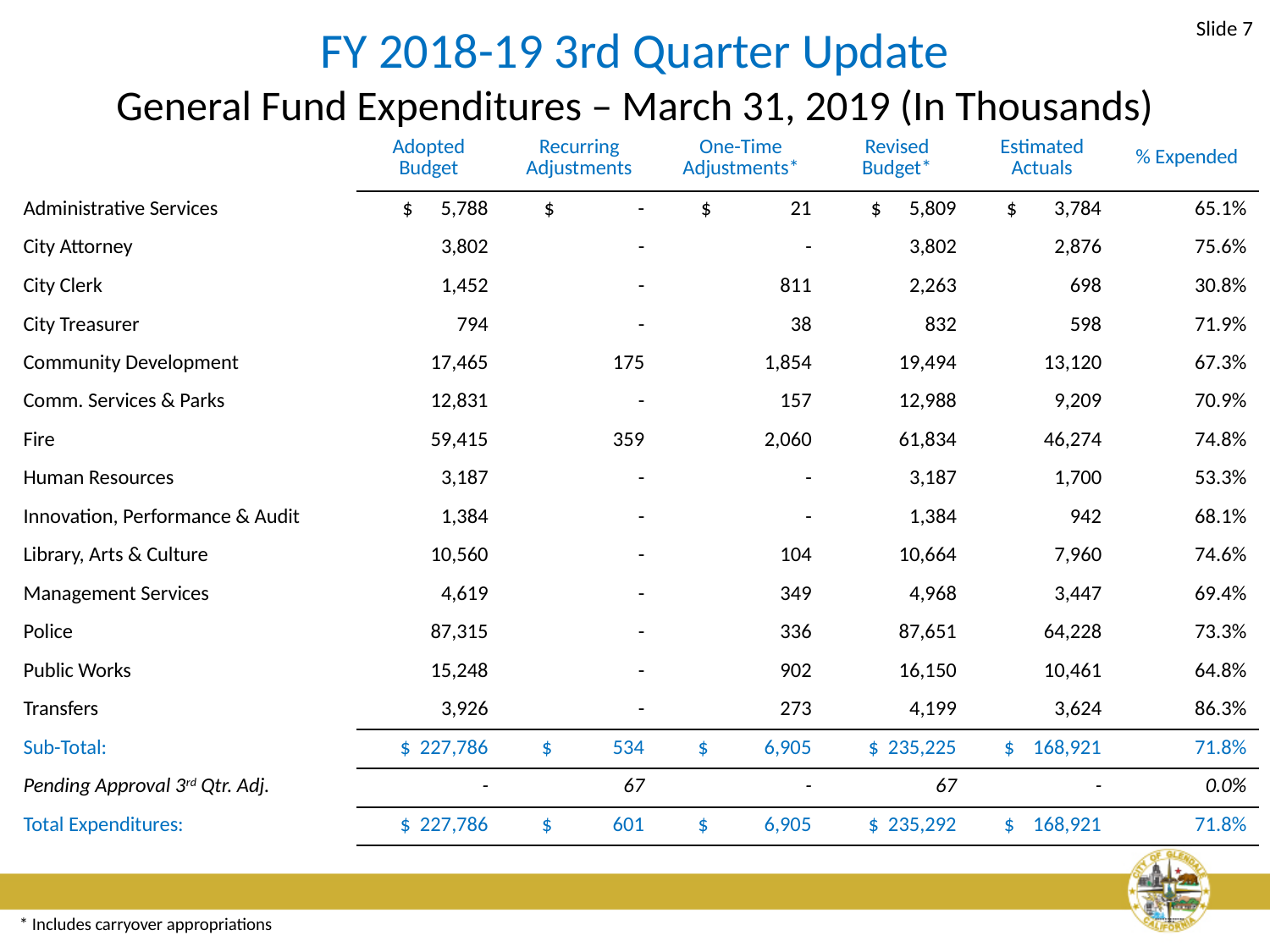

Slide 7
# FY 2018-19 3rd Quarter Update General Fund Expenditures – March 31, 2019 (In Thousands)
|  | Adopted Budget | Recurring Adjustments | One-Time Adjustments\* | Revised Budget\* | Estimated Actuals | % Expended |
| --- | --- | --- | --- | --- | --- | --- |
| Administrative Services | $ 5,788 | $ - | $ 21 | $ 5,809 | $ 3,784 | 65.1% |
| City Attorney | 3,802 | - | - | 3,802 | 2,876 | 75.6% |
| City Clerk | 1,452 | - | 811 | 2,263 | 698 | 30.8% |
| City Treasurer | 794 | - | 38 | 832 | 598 | 71.9% |
| Community Development | 17,465 | 175 | 1,854 | 19,494 | 13,120 | 67.3% |
| Comm. Services & Parks | 12,831 | - | 157 | 12,988 | 9,209 | 70.9% |
| Fire | 59,415 | 359 | 2,060 | 61,834 | 46,274 | 74.8% |
| Human Resources | 3,187 | - | - | 3,187 | 1,700 | 53.3% |
| Innovation, Performance & Audit | 1,384 | - | - | 1,384 | 942 | 68.1% |
| Library, Arts & Culture | 10,560 | - | 104 | 10,664 | 7,960 | 74.6% |
| Management Services | 4,619 | - | 349 | 4,968 | 3,447 | 69.4% |
| Police | 87,315 | - | 336 | 87,651 | 64,228 | 73.3% |
| Public Works | 15,248 | - | 902 | 16,150 | 10,461 | 64.8% |
| Transfers | 3,926 | - | 273 | 4,199 | 3,624 | 86.3% |
| Sub-Total: | $ 227,786 | $ 534 | $ 6,905 | $ 235,225 | $ 168,921 | 71.8% |
| Pending Approval 3rd Qtr. Adj. | - | 67 | - | 67 | - | 0.0% |
| Total Expenditures: | $ 227,786 | $ 601 | $ 6,905 | $ 235,292 | $ 168,921 | 71.8% |
  * Includes carryover appropriations